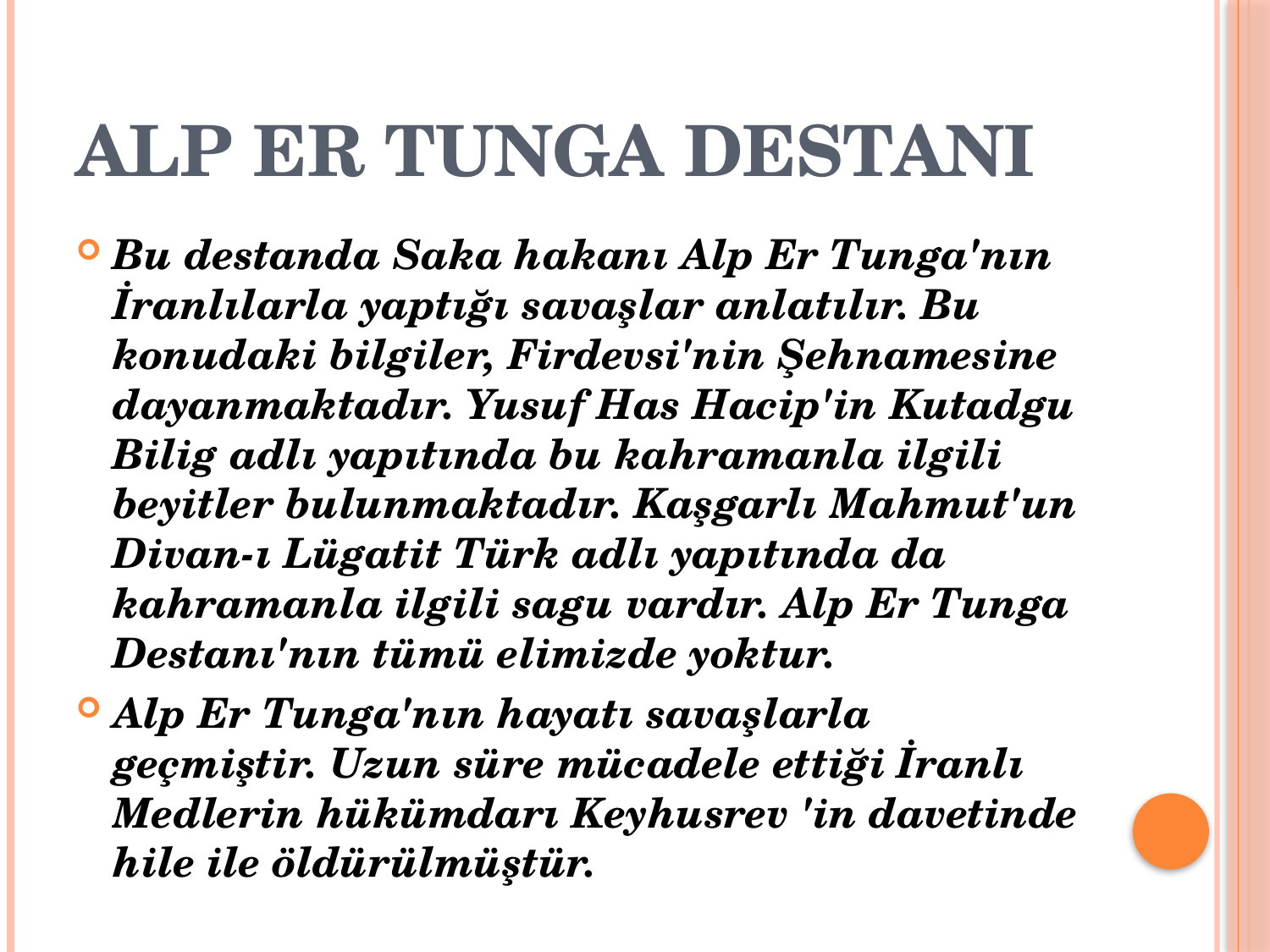

# ALP ER TUNGA DESTANI
Bu destanda Saka hakanı Alp Er Tunga'nın İranlılarla yaptığı savaşlar anlatılır. Bu konudaki bilgiler, Firdevsi'nin Şehnamesine dayanmaktadır. Yusuf Has Hacip'in Kutadgu Bilig adlı yapıtında bu kahramanla ilgili beyitler bulunmaktadır. Kaşgarlı Mahmut'un Divan-ı Lügatit Türk adlı yapıtında da kahramanla ilgili sagu vardır. Alp Er Tunga Destanı'nın tümü elimiz­de yoktur.
Alp Er Tunga'nın hayatı savaşlarla geçmiştir. Uzun süre mücadele ettiği İranlı Medlerin hükümdarı Keyhusrev 'in davetinde hile ile öldürülmüştür.